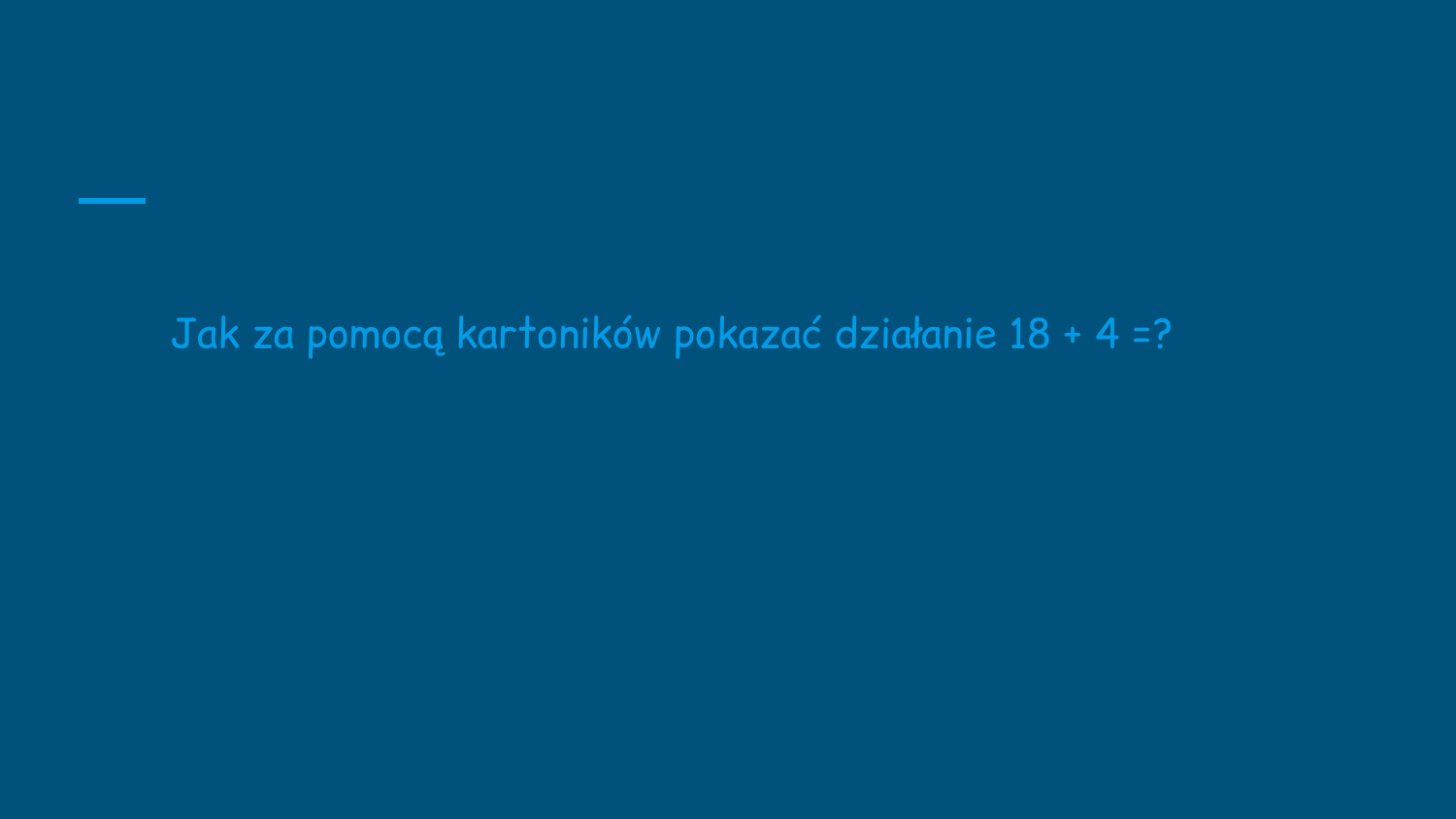

Jak za pomocą kartoników pokazać działanie 18 + 4 =?